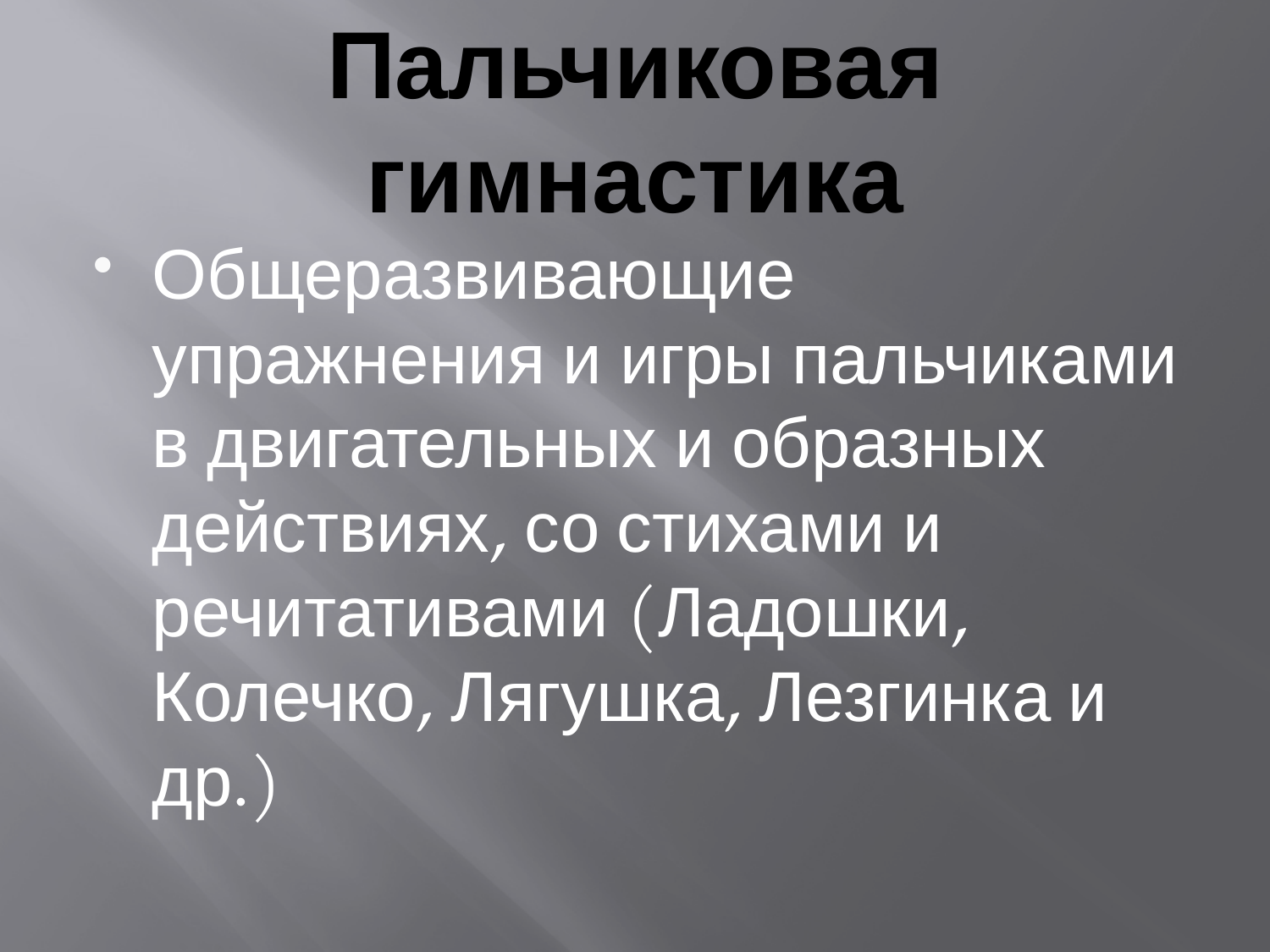

# Пальчиковая гимнастика
Общеразвивающие упражнения и игры пальчиками в двигательных и образных действиях, со стихами и речитативами (Ладошки, Колечко, Лягушка, Лезгинка и др.)